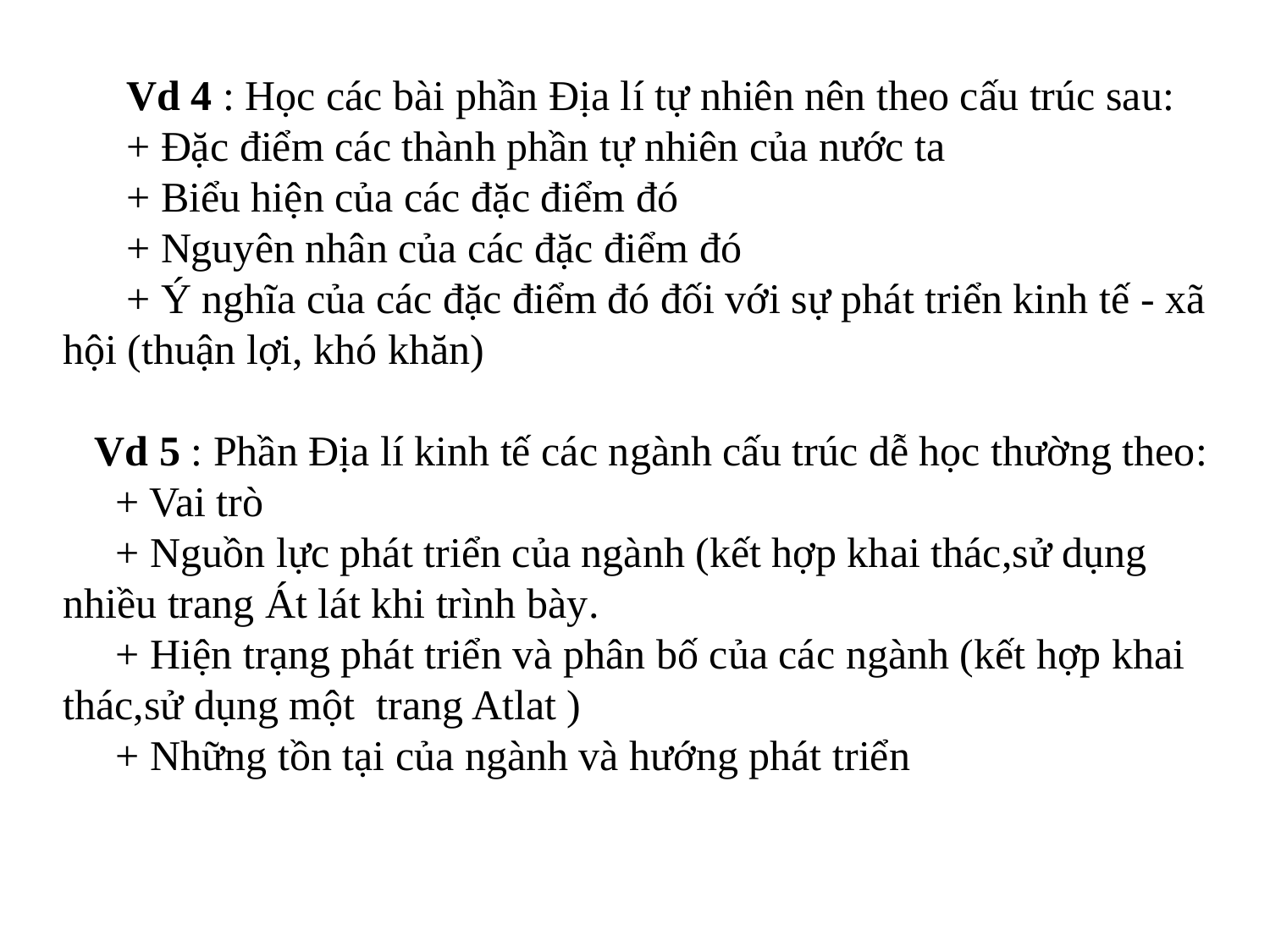

Vd 4 : Học các bài phần Địa lí tự nhiên nên theo cấu trúc sau:
+ Đặc điểm các thành phần tự nhiên của nước ta
   + Biểu hiện của các đặc điểm đó
   + Nguyên nhân của các đặc điểm đó
   + Ý nghĩa của các đặc điểm đó đối với sự phát triển kinh tế - xã hội (thuận lợi, khó khăn)

Vd 5 : Phần Địa lí kinh tế các ngành cấu trúc dễ học thường theo:
  + Vai trò
  + Nguồn lực phát triển của ngành (kết hợp khai thác,sử dụng nhiều trang Át lát khi trình bày.
  + Hiện trạng phát triển và phân bố của các ngành (kết hợp khai thác,sử dụng một  trang Atlat )
  + Những tồn tại của ngành và hướng phát triển